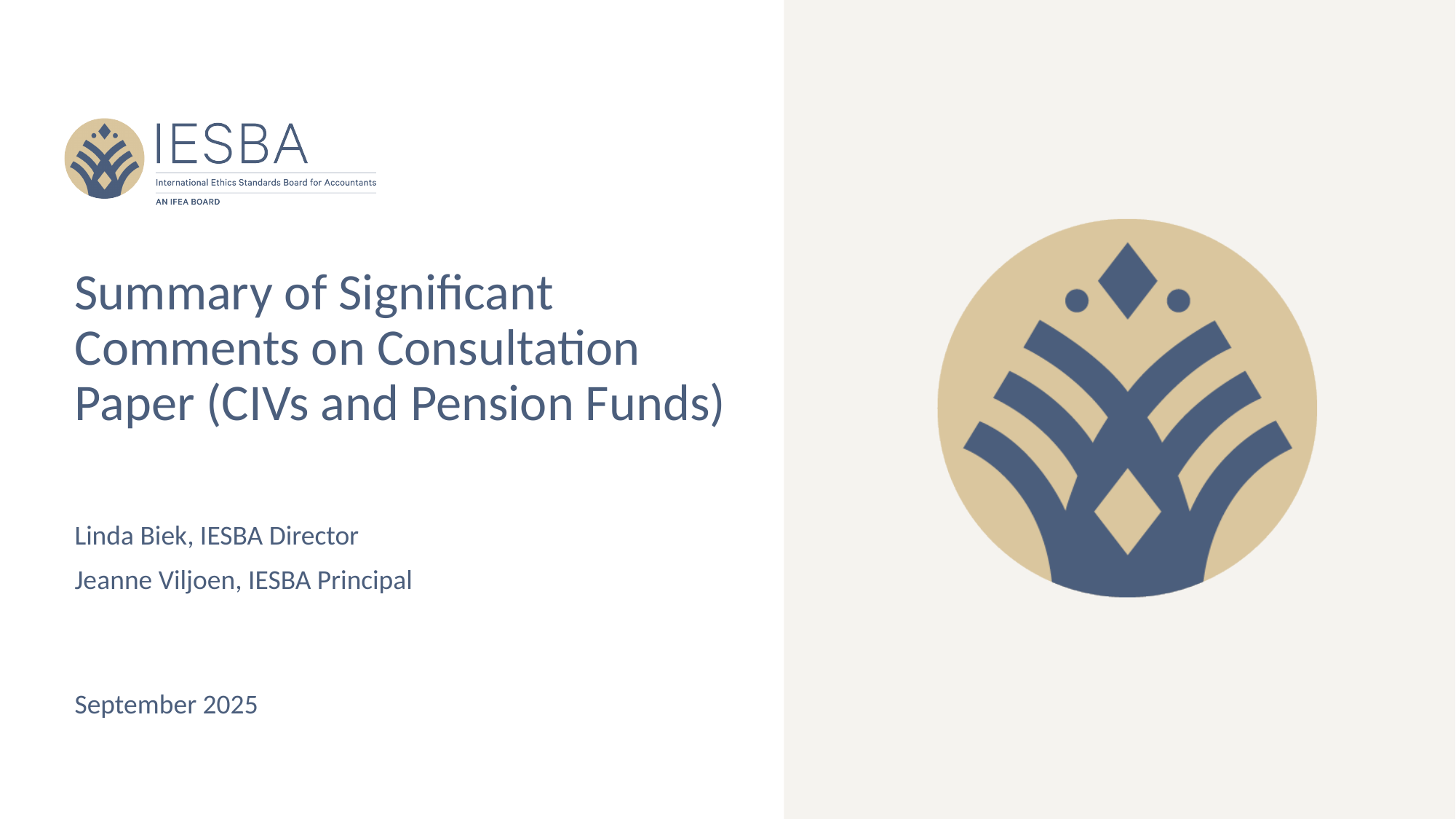

# Summary of Significant Comments on Consultation Paper (CIVs and Pension Funds)
Linda Biek, IESBA Director
Jeanne Viljoen, IESBA Principal

September 2025